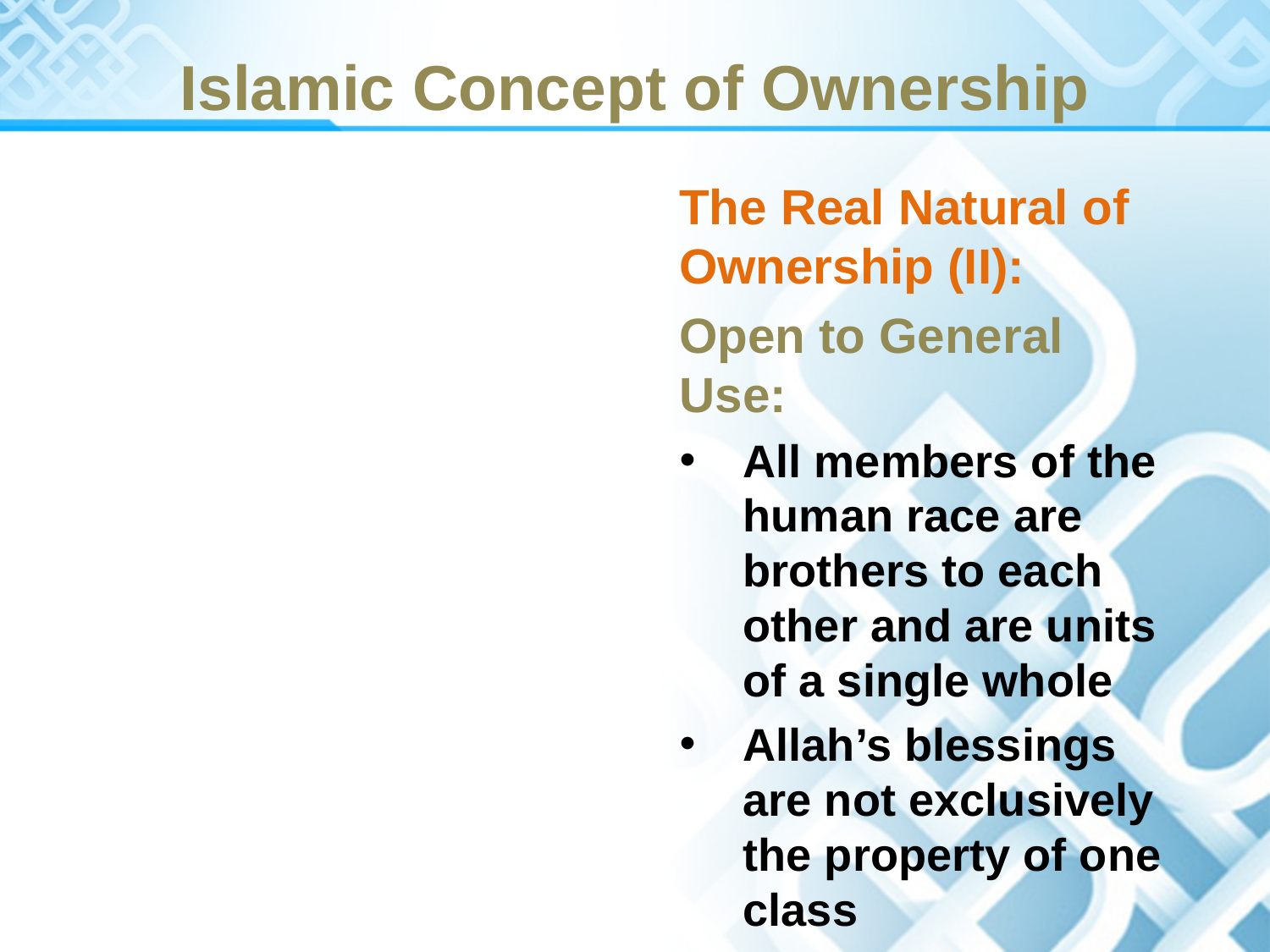

Islamic Concept of Ownership
The Real Natural of Ownership (II):
Open to General Use:
All members of the human race are brothers to each other and are units of a single whole
Allah’s blessings are not exclusively the property of one class